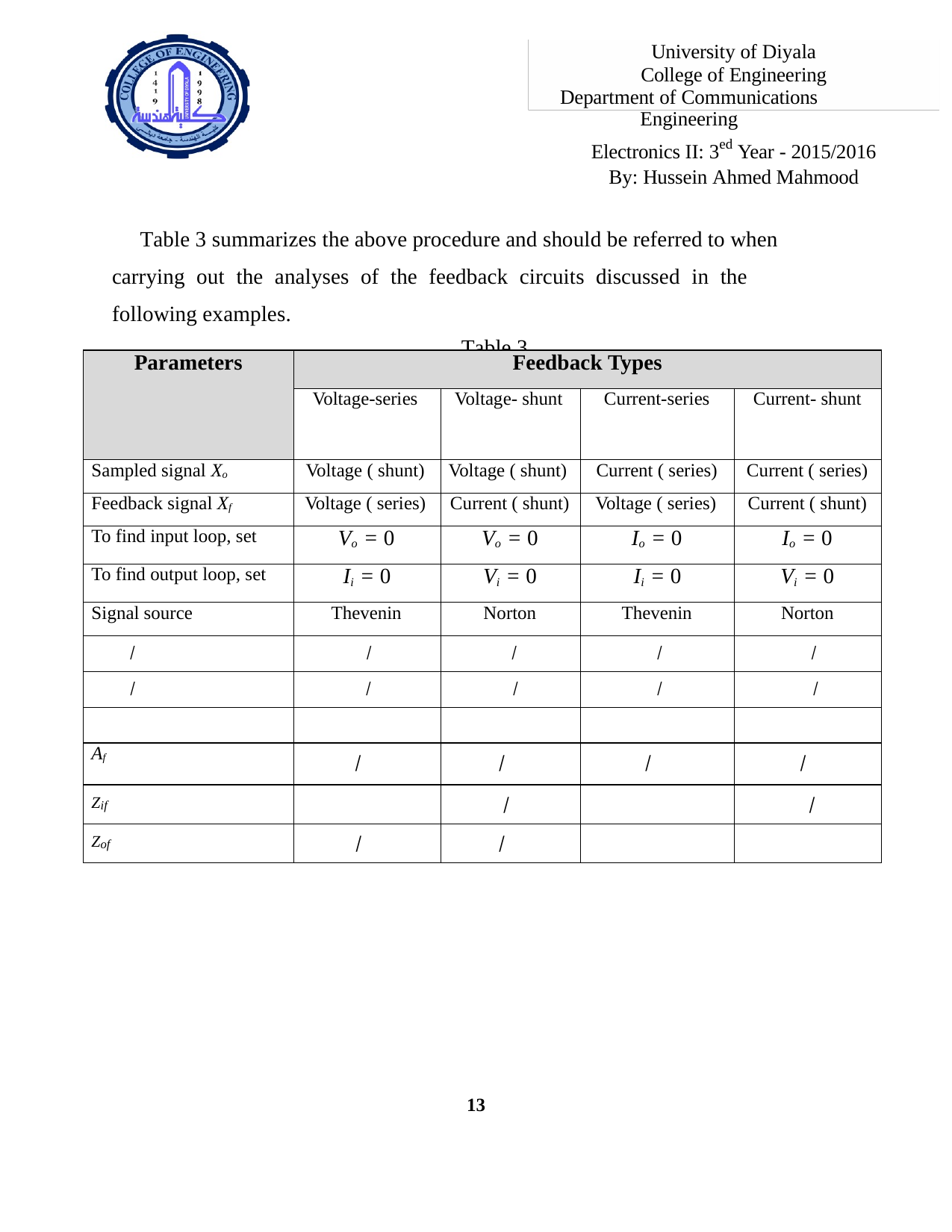

University of Diyala College of Engineering
Department of Communications Engineering
Electronics II: 3ed Year - 2015/2016 By: Hussein Ahmed Mahmood

Table 3 summarizes the above procedure and should be referred to when carrying  out  the  analyses  of  the  feedback  circuits  discussed  in  the  following examples.

Table 3

| Parameters | Feedback Types |  |  |  |
| --- | --- | --- | --- | --- |
|  | Voltage-series | Voltage- shunt | Current-series | Current- shunt |
| Sampled signal Xo | Voltage ( shunt) | Voltage ( shunt) | Current ( series) | Current ( series) |
| Feedback signal Xf | Voltage ( series) | Current ( shunt) | Voltage ( series) | Current ( shunt) |
| To find input loop, set | Vo = 0 | Vo = 0 | Io = 0 | Io = 0 |
| To find output loop, set | Ii = 0 | Vi = 0 | Ii = 0 | Vi = 0 |
| Signal source | Thevenin | Norton | Thevenin | Norton |
| ⁄ | ⁄ | ⁄ | ⁄ | ⁄ |
| ⁄ | ⁄ | ⁄ | ⁄ | ⁄ |
|  |  |  |  |  |
| Af | ⁄ | ⁄ | ⁄ | ⁄ |
| Zif |  | ⁄ |  | ⁄ |
| Zof | ⁄ | ⁄ |  |  |
13